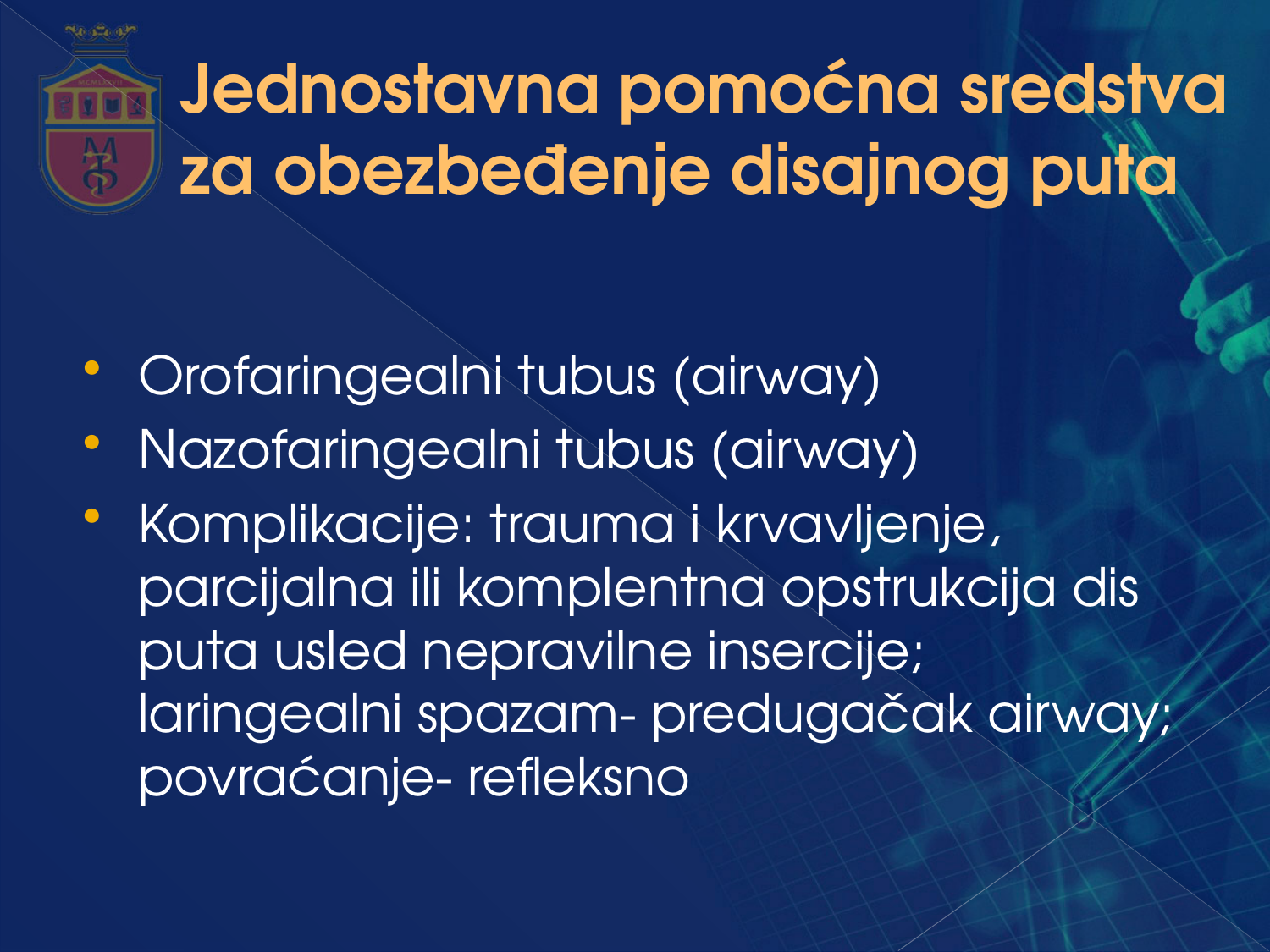

# Jednostavna pomoćna sredstva za obezbeđenje disajnog puta

Orofaringealni tubus (airway)
Nazofaringealni tubus (airway)
Komplikacije: trauma i krvavljenje, parcijalna ili komplentna opstrukcija dis puta usled nepravilne insercije; laringealni spazam- predugačak airway; povraćanje- refleksno